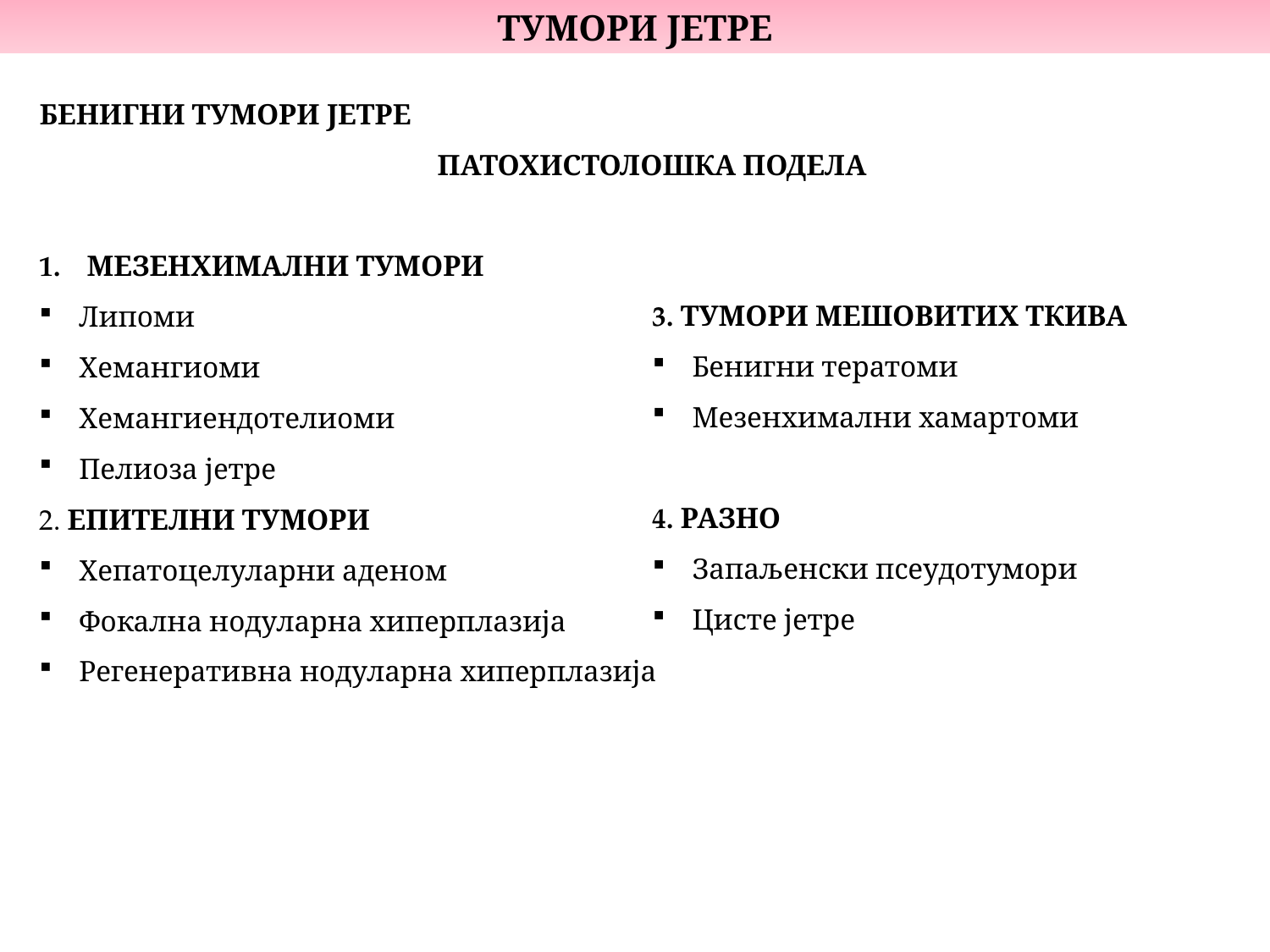

ТУМОРИ ЈЕТРЕ
БЕНИГНИ ТУМОРИ ЈЕТРЕ
                                                         ПАТОХИСТОЛОШКА ПОДЕЛА

МЕЗЕНХИМАЛНИ ТУМОРИ
Липоми
Хемангиоми
Хемангиендотелиоми
Пелиоза јетре
2. ЕПИТЕЛНИ ТУМОРИ
Хепатоцелуларни аденом
Фокална нодуларна хиперплазија
Регенеративна нодуларна хиперплазија
3. ТУМОРИ МЕШОВИТИХ ТКИВА
Бенигни тератоми
Мезенхимални хамартоми

4. РАЗНО
Запаљенски псеудотумори
Цисте јетре